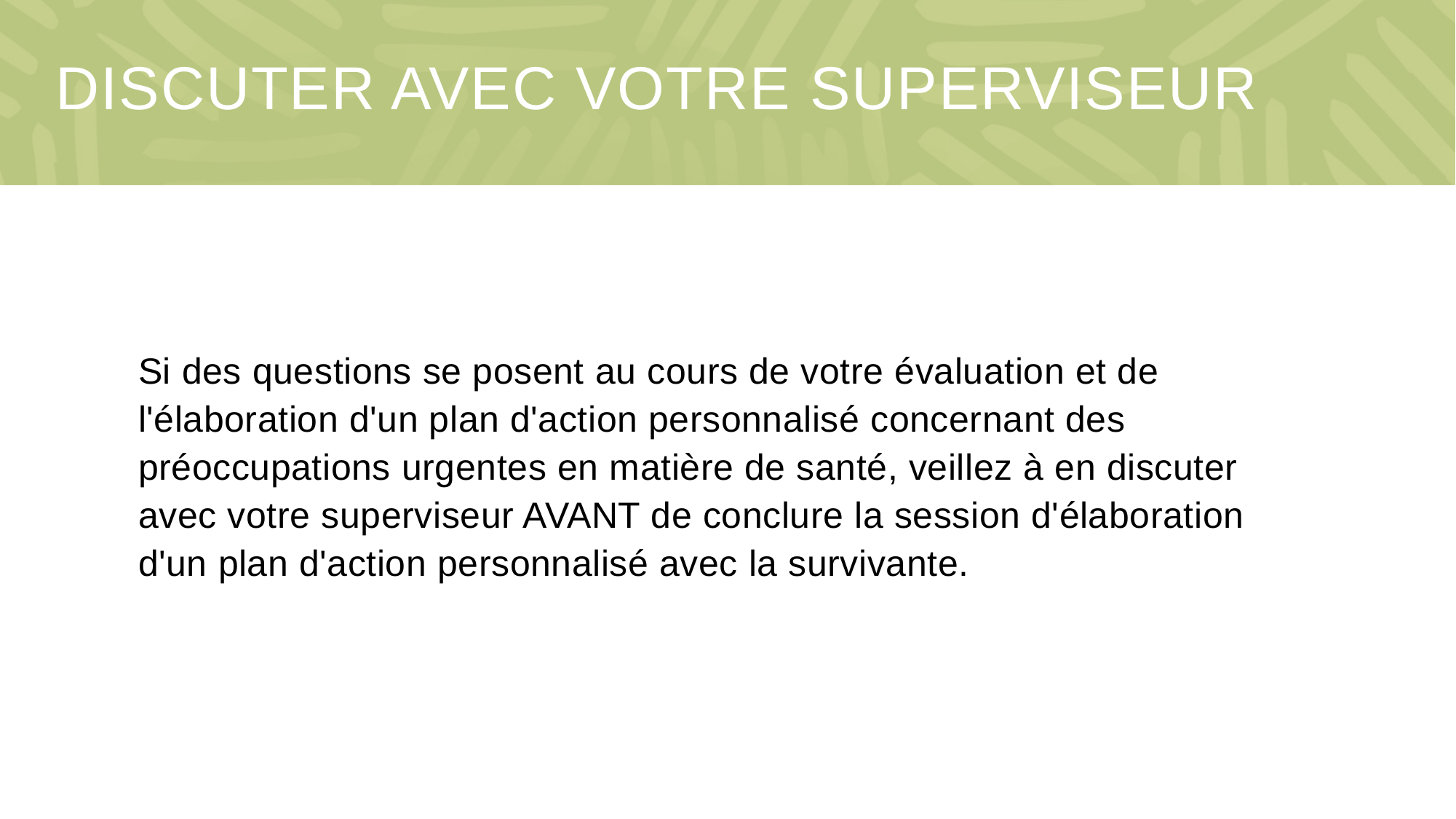

# Discuter avec votre superviseur

Si des questions se posent au cours de votre évaluation et de l'élaboration d'un plan d'action personnalisé concernant des préoccupations urgentes en matière de santé, veillez à en discuter avec votre superviseur AVANT de conclure la session d'élaboration d'un plan d'action personnalisé avec la survivante.